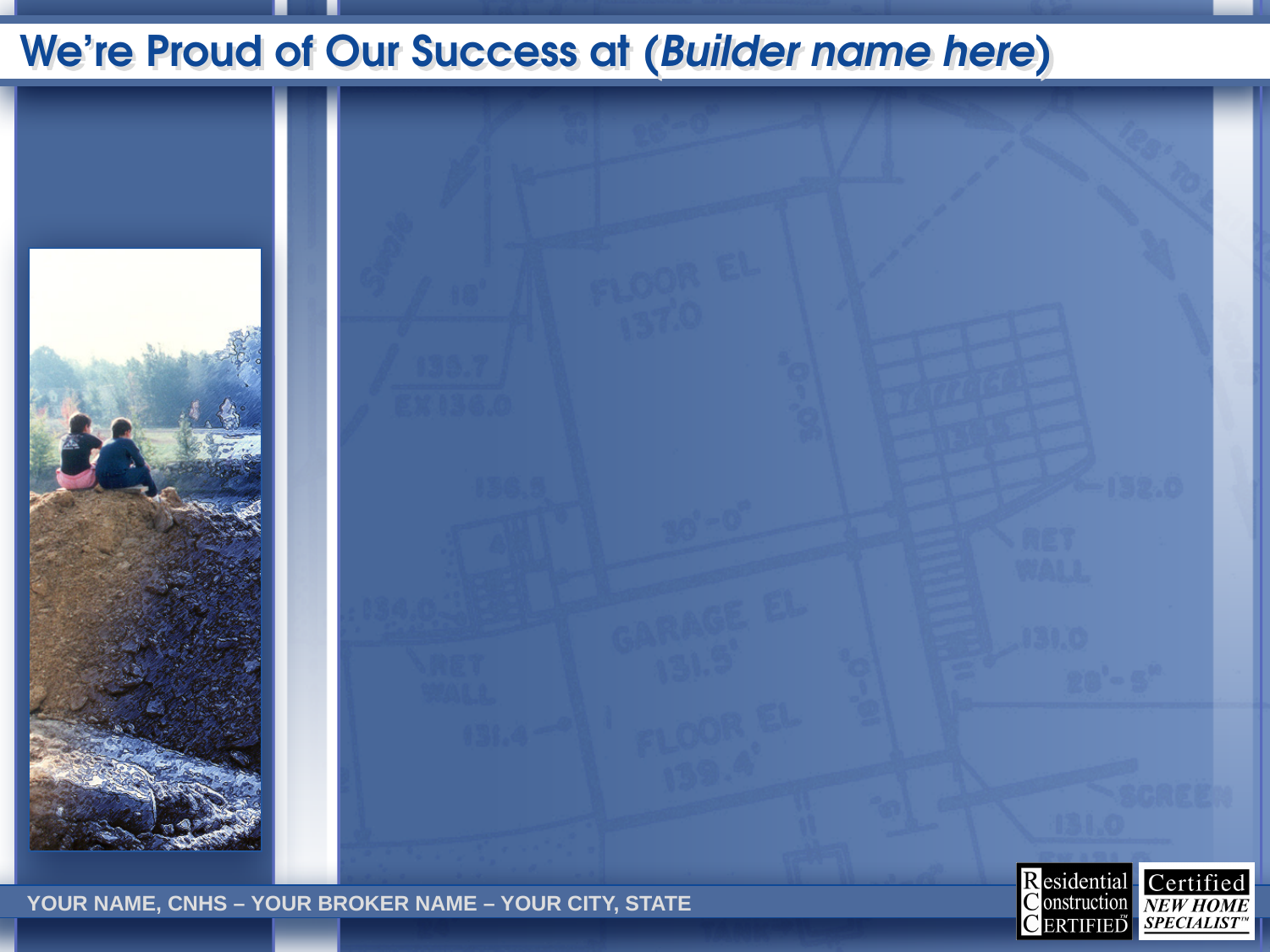

# We’re Proud of Our Success at (Builder name here)

YOUR NAME, CNHS – YOUR BROKER NAME – YOUR CITY, STATE